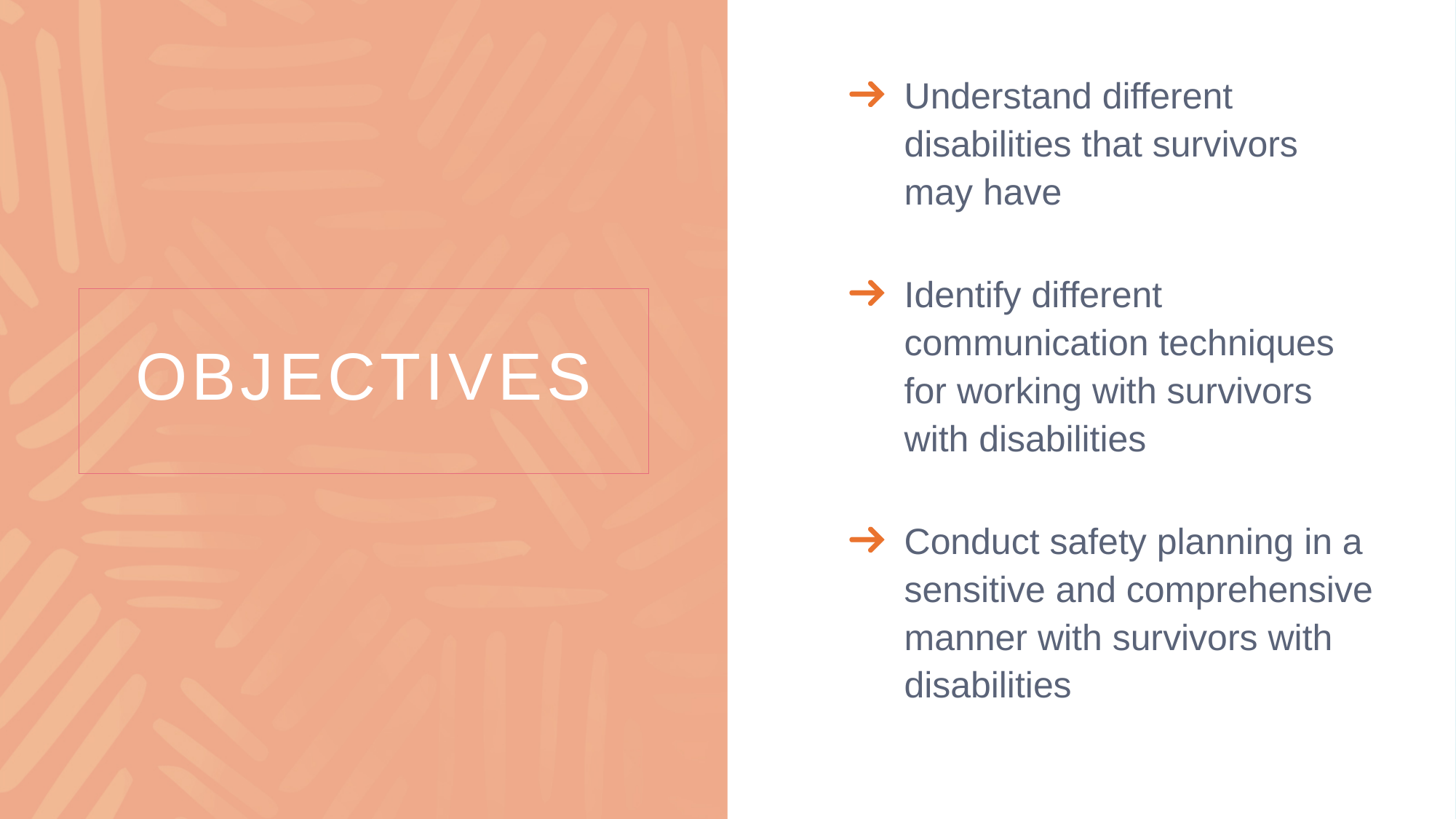

Understand different disabilities that survivors may have
Identify different communication techniques for working with survivors with disabilities
Conduct safety planning in a sensitive and comprehensive manner with survivors with disabilities

# objectives